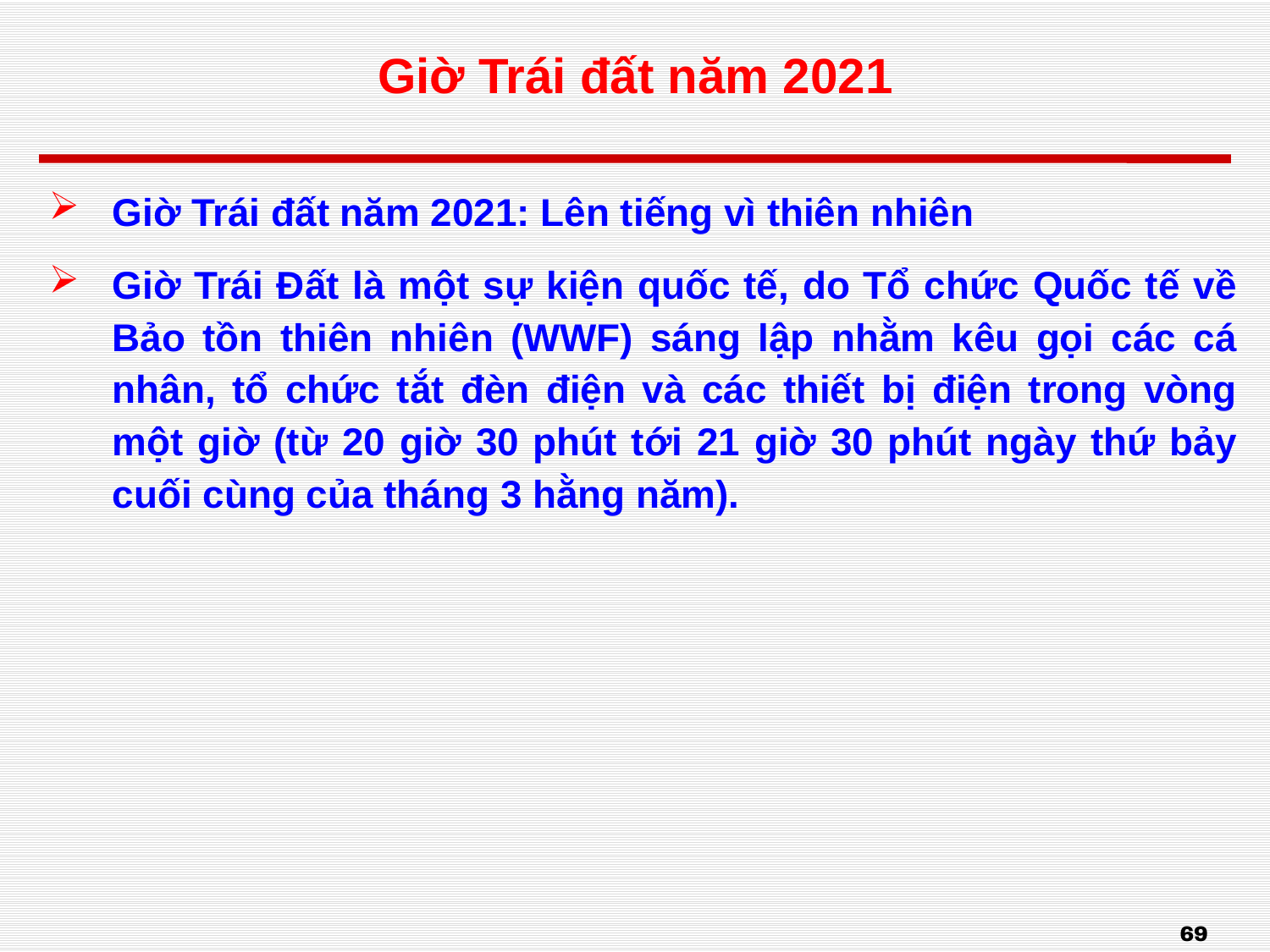

# Giờ Trái đất năm 2021
Giờ Trái đất năm 2021: Lên tiếng vì thiên nhiên
Giờ Trái Đất là một sự kiện quốc tế, do Tổ chức Quốc tế về Bảo tồn thiên nhiên (WWF) sáng lập nhằm kêu gọi các cá nhân, tổ chức tắt đèn điện và các thiết bị điện trong vòng một giờ (từ 20 giờ 30 phút tới 21 giờ 30 phút ngày thứ bảy cuối cùng của tháng 3 hằng năm).